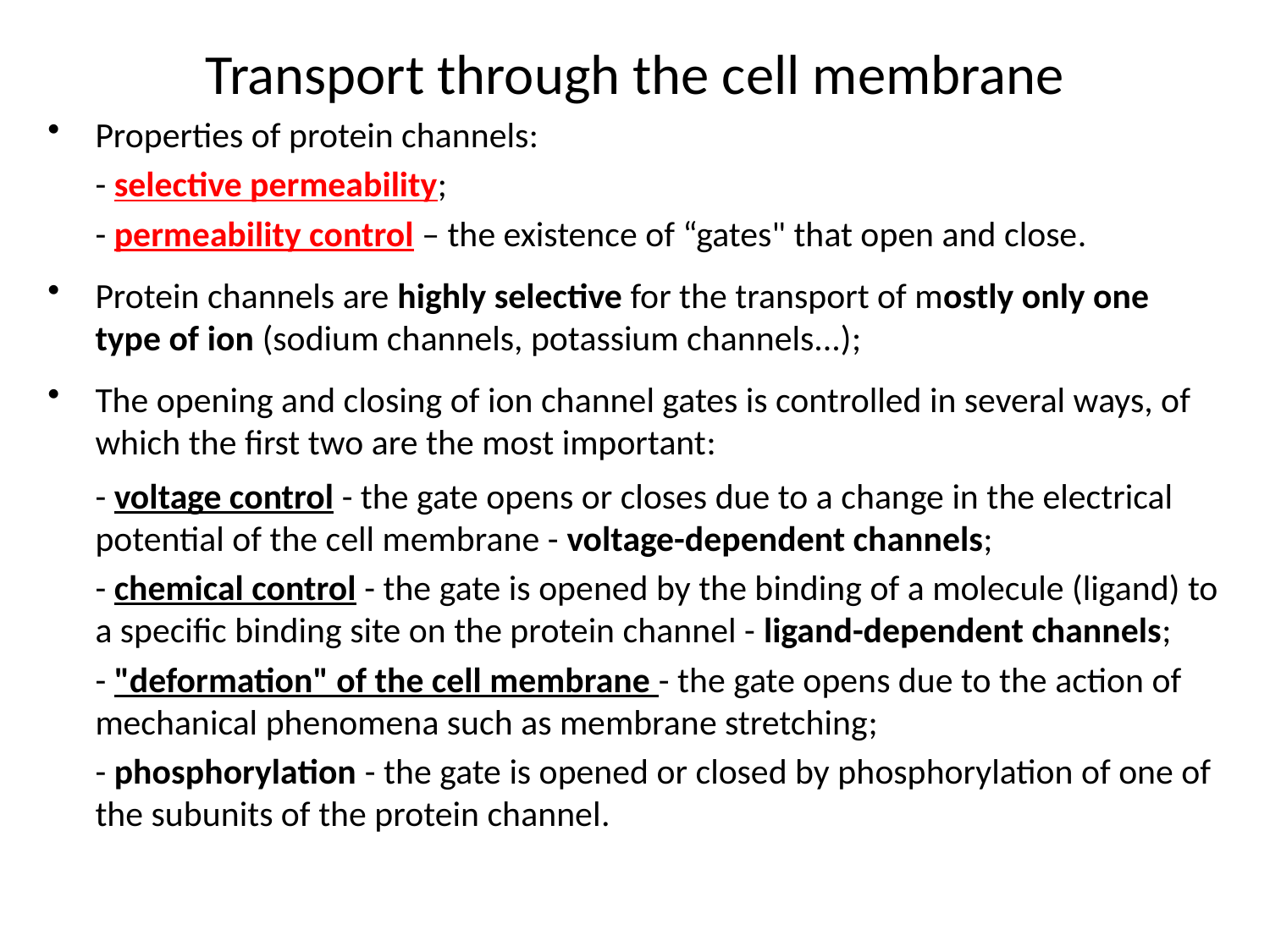

Transport through the cell membrane
Properties of protein channels:
	- selective permeability;
	- permeability control – the existence of “gates" that open and close.

Protein channels are highly selective for the transport of mostly only one type of ion (sodium channels, potassium channels...);

The opening and closing of ion channel gates is controlled in several ways, of which the first two are the most important:

	- voltage control - the gate opens or closes due to a change in the electrical potential of the cell membrane - voltage-dependent channels;
	- chemical control - the gate is opened by the binding of a molecule (ligand) to a specific binding site on the protein channel - ligand-dependent channels;
	- "deformation" of the cell membrane - the gate opens due to the action of mechanical phenomena such as membrane stretching;
	- phosphorylation - the gate is opened or closed by phosphorylation of one of the subunits of the protein channel.